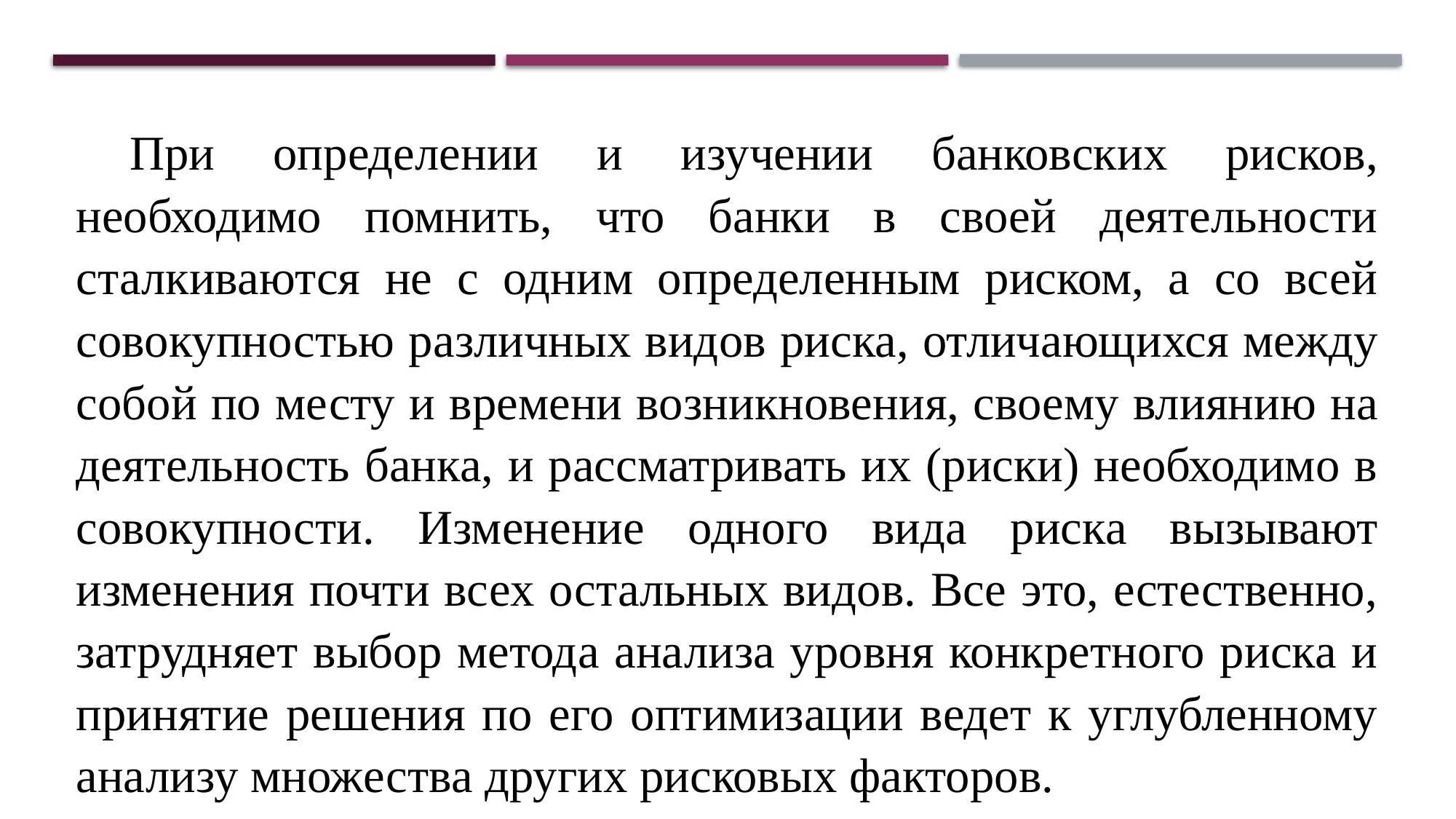

При определении и изучении банковских рисков, необходимо помнить, что банки в своей деятельности сталкиваются не с одним определенным риском, а со всей совокупностью различных видов риска, отличающихся между собой по месту и времени возникновения, своему влиянию на деятельность банка, и рассматривать их (риски) необходимо в совокупности. Изменение одного вида риска вызывают изменения почти всех остальных видов. Все это, естественно, затрудняет выбор метода анализа уровня конкретного риска и принятие решения по его оптимизации ведет к углубленному анализу множества других рисковых факторов.